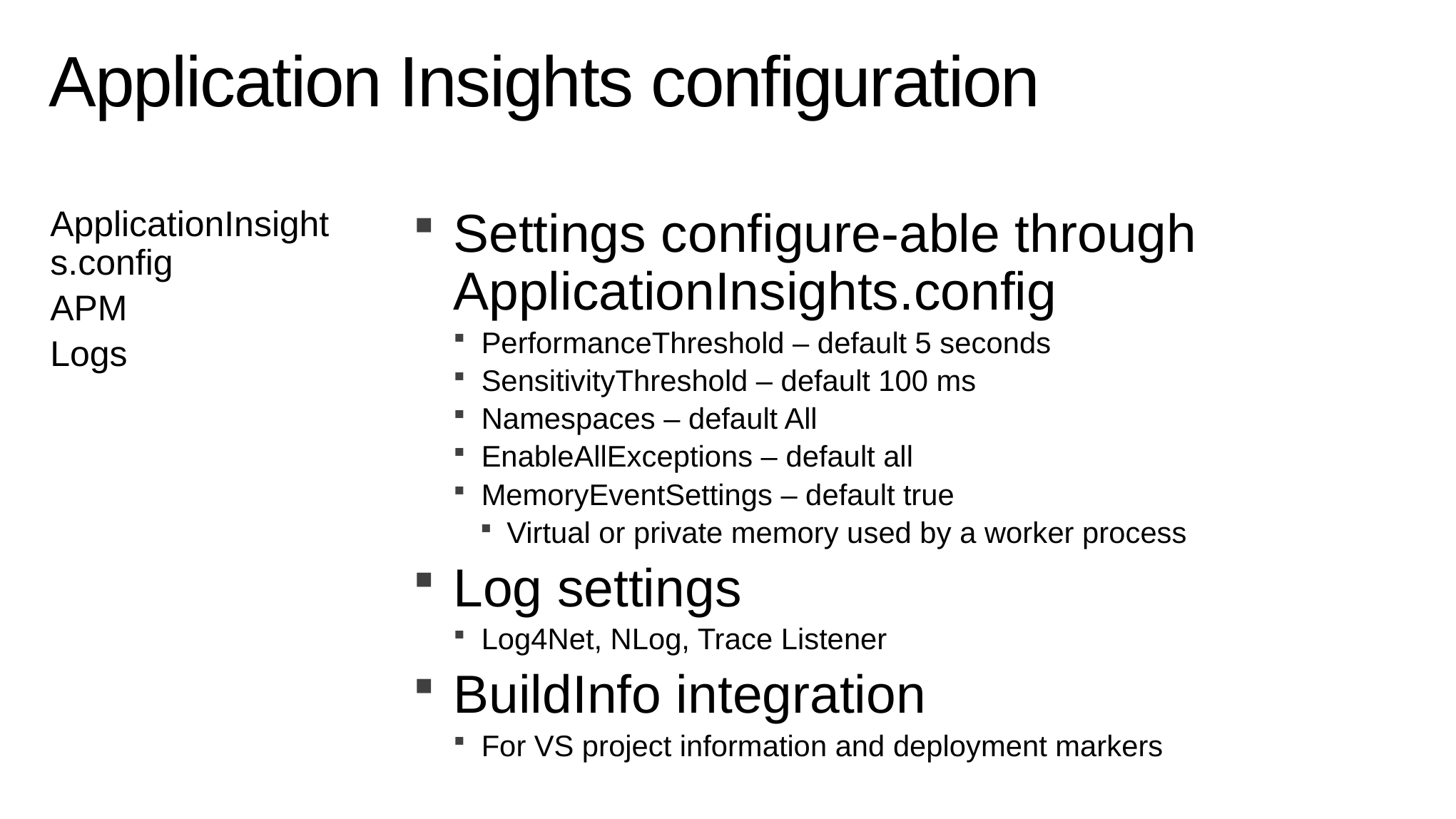

# Application Insights configuration
ApplicationInsights.config
APM
Logs
Settings configure-able through ApplicationInsights.config
PerformanceThreshold – default 5 seconds
SensitivityThreshold – default 100 ms
Namespaces – default All
EnableAllExceptions – default all
MemoryEventSettings – default true
Virtual or private memory used by a worker process
Log settings
Log4Net, NLog, Trace Listener
BuildInfo integration
For VS project information and deployment markers